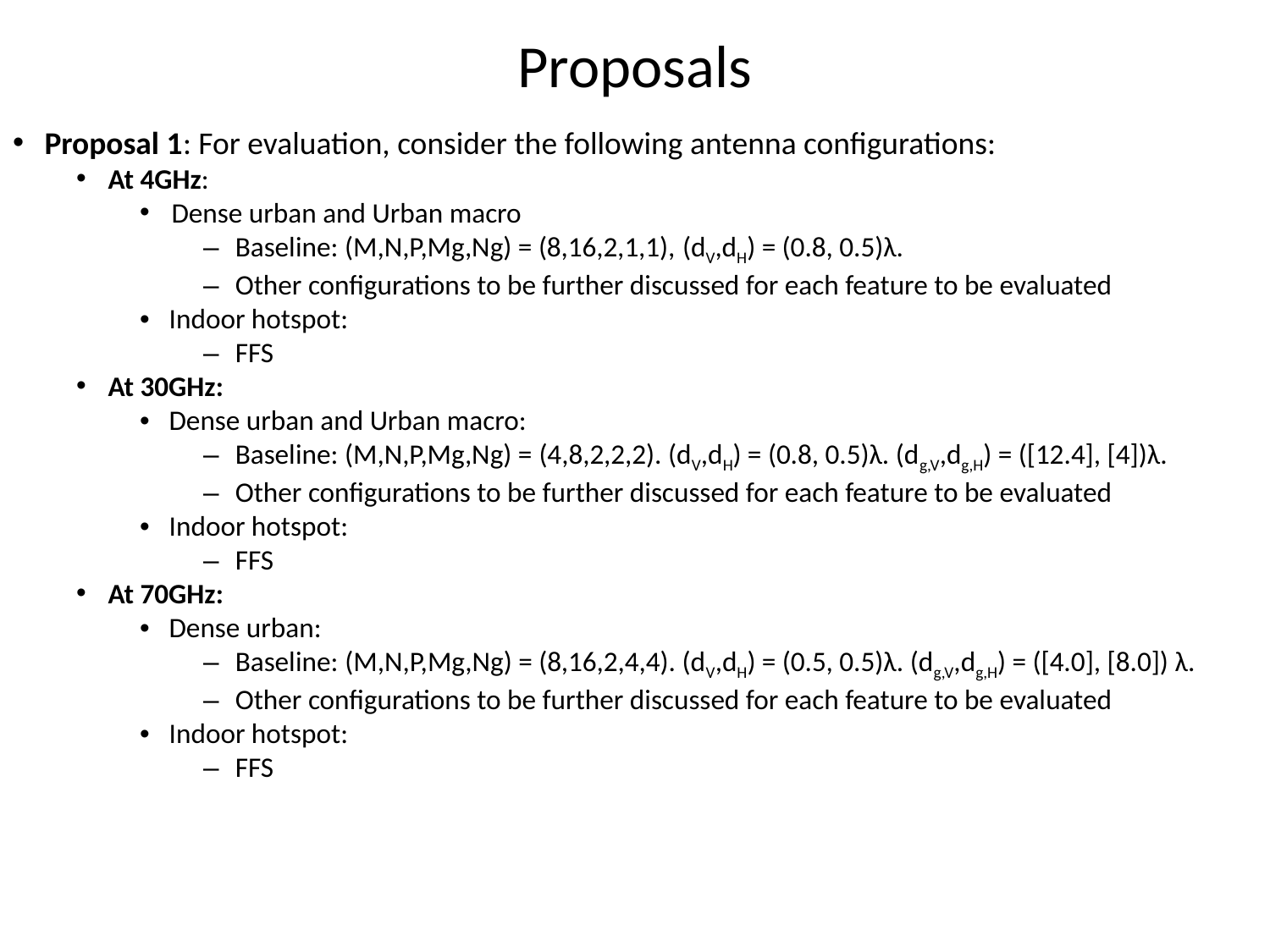

# Proposals
Proposal 1: For evaluation, consider the following antenna configurations:
At 4GHz:
Dense urban and Urban macro
–      Baseline: (M,N,P,Mg,Ng) = (8,16,2,1,1), (dV,dH) = (0.8, 0.5)λ.
–      Other configurations to be further discussed for each feature to be evaluated
•       Indoor hotspot:
–      FFS
At 30GHz:
•       Dense urban and Urban macro:
–      Baseline: (M,N,P,Mg,Ng) = (4,8,2,2,2). (dV,dH) = (0.8, 0.5)λ. (dg,V,dg,H) = ([12.4], [4])λ.
–      Other configurations to be further discussed for each feature to be evaluated
•       Indoor hotspot:
–      FFS
At 70GHz:
•       Dense urban:
–      Baseline: (M,N,P,Mg,Ng) = (8,16,2,4,4). (dV,dH) = (0.5, 0.5)λ. (dg,V,dg,H) = ([4.0], [8.0]) λ.
–      Other configurations to be further discussed for each feature to be evaluated
•       Indoor hotspot:
–      FFS